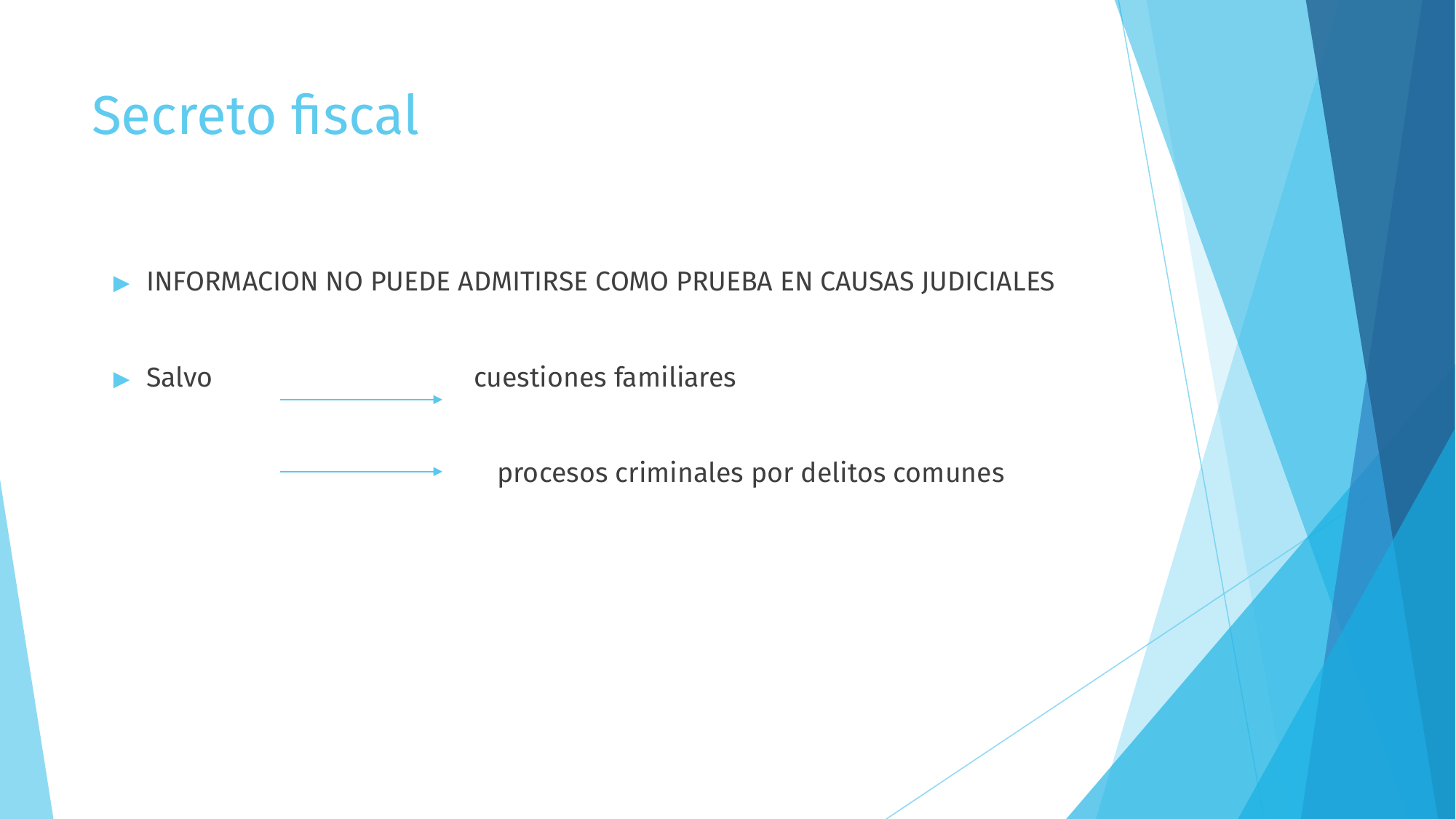

# Secreto fiscal
INFORMACION NO PUEDE ADMITIRSE COMO PRUEBA EN CAUSAS JUDICIALES

Salvo 			cuestiones familiares

 procesos criminales por delitos comunes